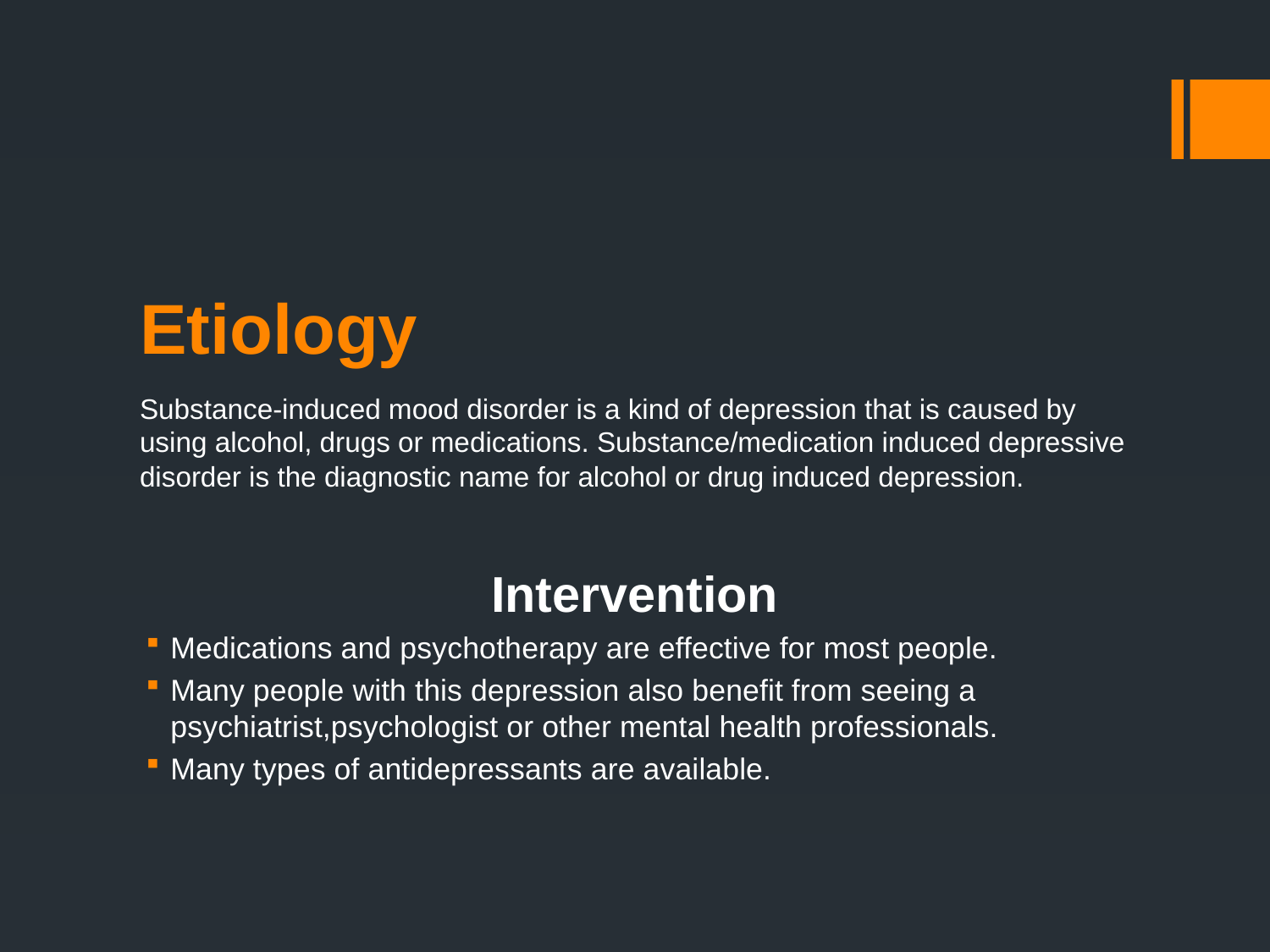

# Etiology
Substance-induced mood disorder is a kind of depression that is caused by using alcohol, drugs or medications. Substance/medication induced depressive disorder is the diagnostic name for alcohol or drug induced depression.
                                                      Intervention
Medications and psychotherapy are effective for most people.
Many people with this depression also benefit from seeing a psychiatrist,psychologist or other mental health professionals.
Many types of antidepressants are available.